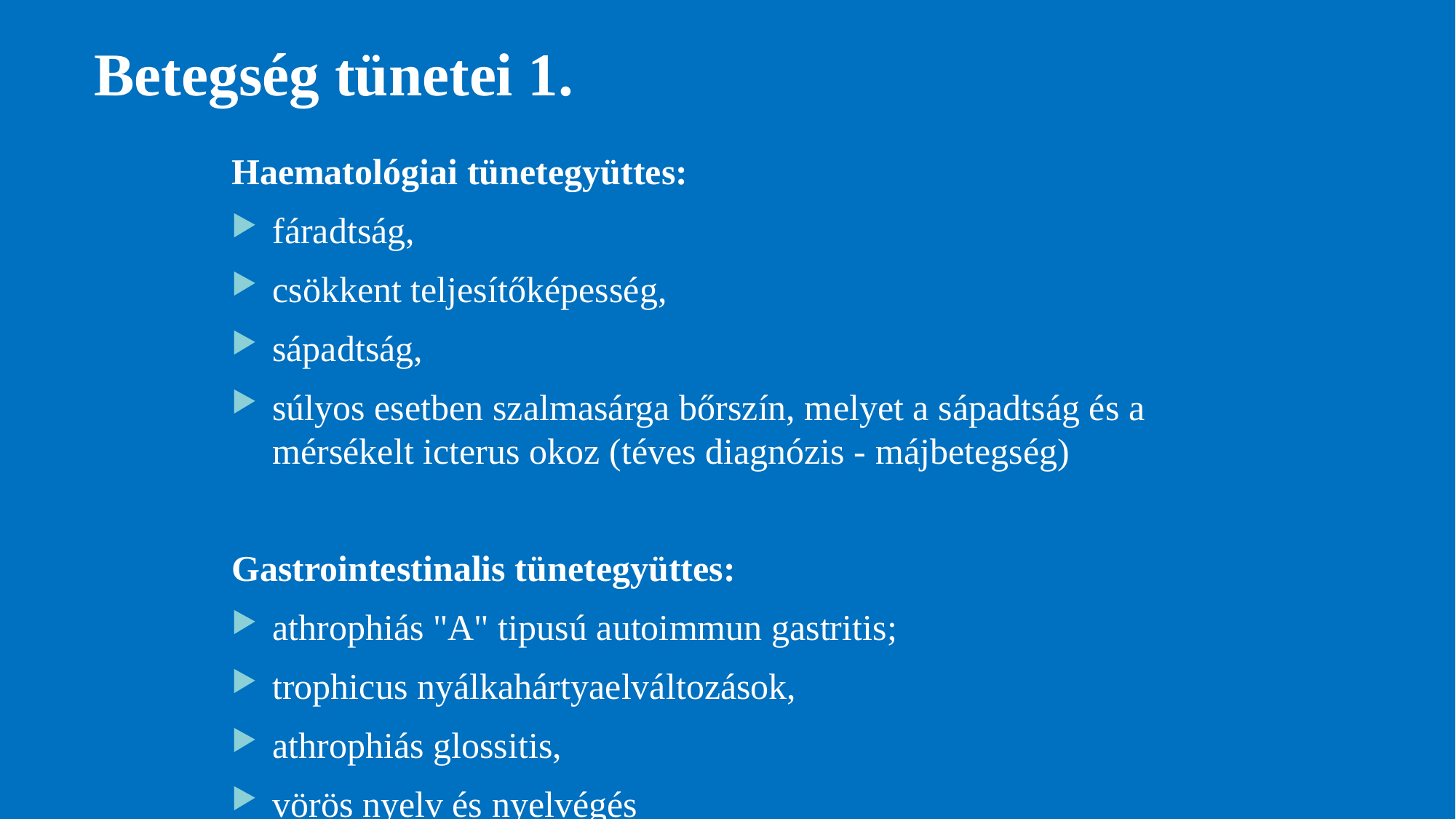

# Betegség tünetei 1.
Haematológiai tünetegyüttes:
fáradtság,
csökkent teljesítőképesség,
sápadtság,
súlyos esetben szalmasárga bőrszín, melyet a sápadtság és a mérsékelt icterus okoz (téves diagnózis - májbetegség)

Gastrointestinalis tünetegyüttes:
athrophiás "A" tipusú autoimmun gastritis;
trophicus nyálkahártyaelváltozások,
athrophiás glossitis,
vörös nyelv és nyelvégés